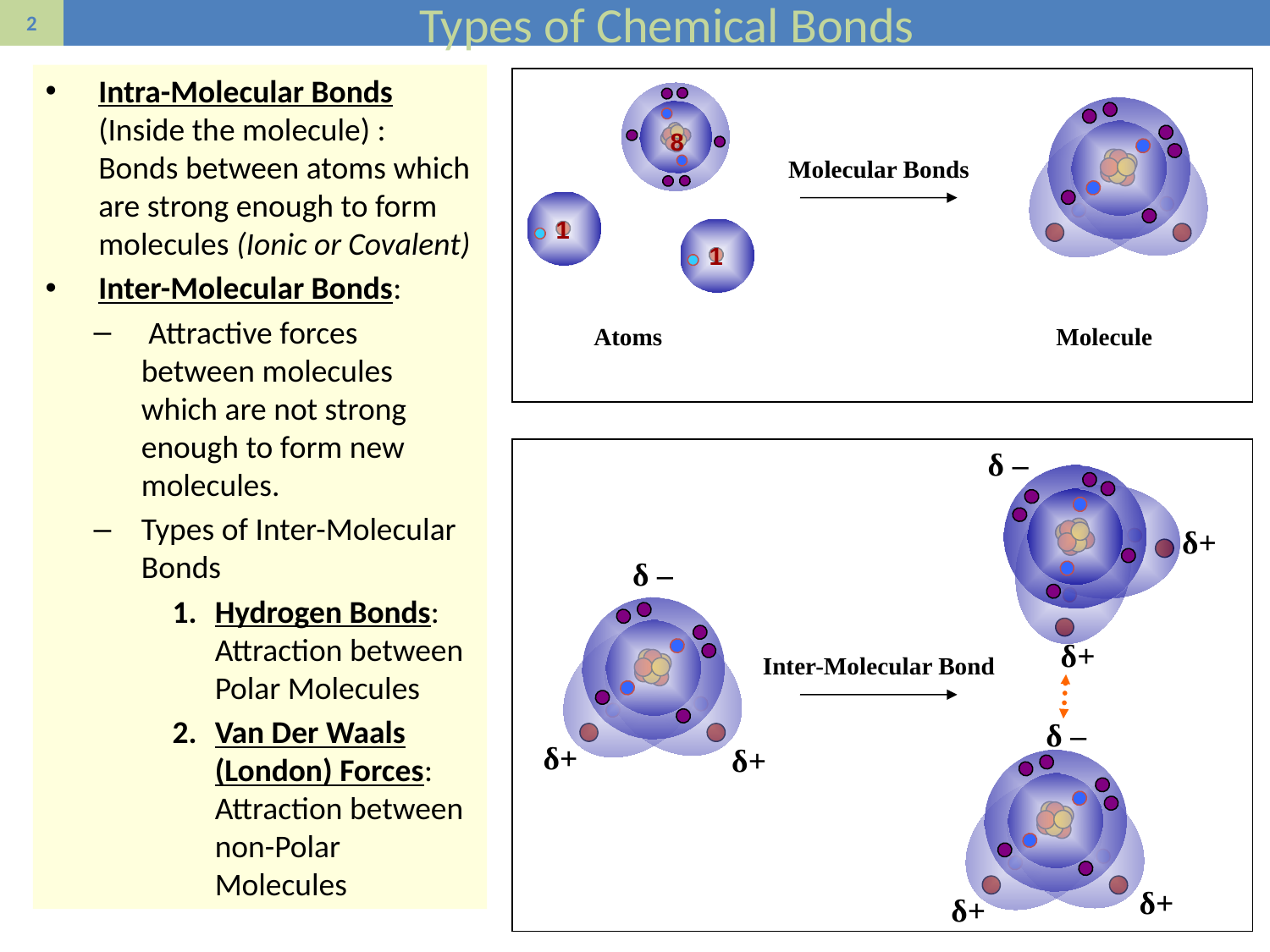

# Types of Chemical Bonds
Intra-Molecular Bonds (Inside the molecule) :  Bonds between atoms which are strong enough to form molecules (Ionic or Covalent)
Inter-Molecular Bonds:
 Attractive forces between molecules which are not strong enough to form new molecules.
Types of Inter-Molecular Bonds
Hydrogen Bonds:  Attraction between Polar Molecules
Van Der Waals (London) Forces:  Attraction between non-Polar Molecules

8

Molecular Bonds

1

1
Atoms
Molecule
δ –

δ+
δ –

δ+
δ+
δ+
Inter-Molecular Bond

δ –

δ+
δ+